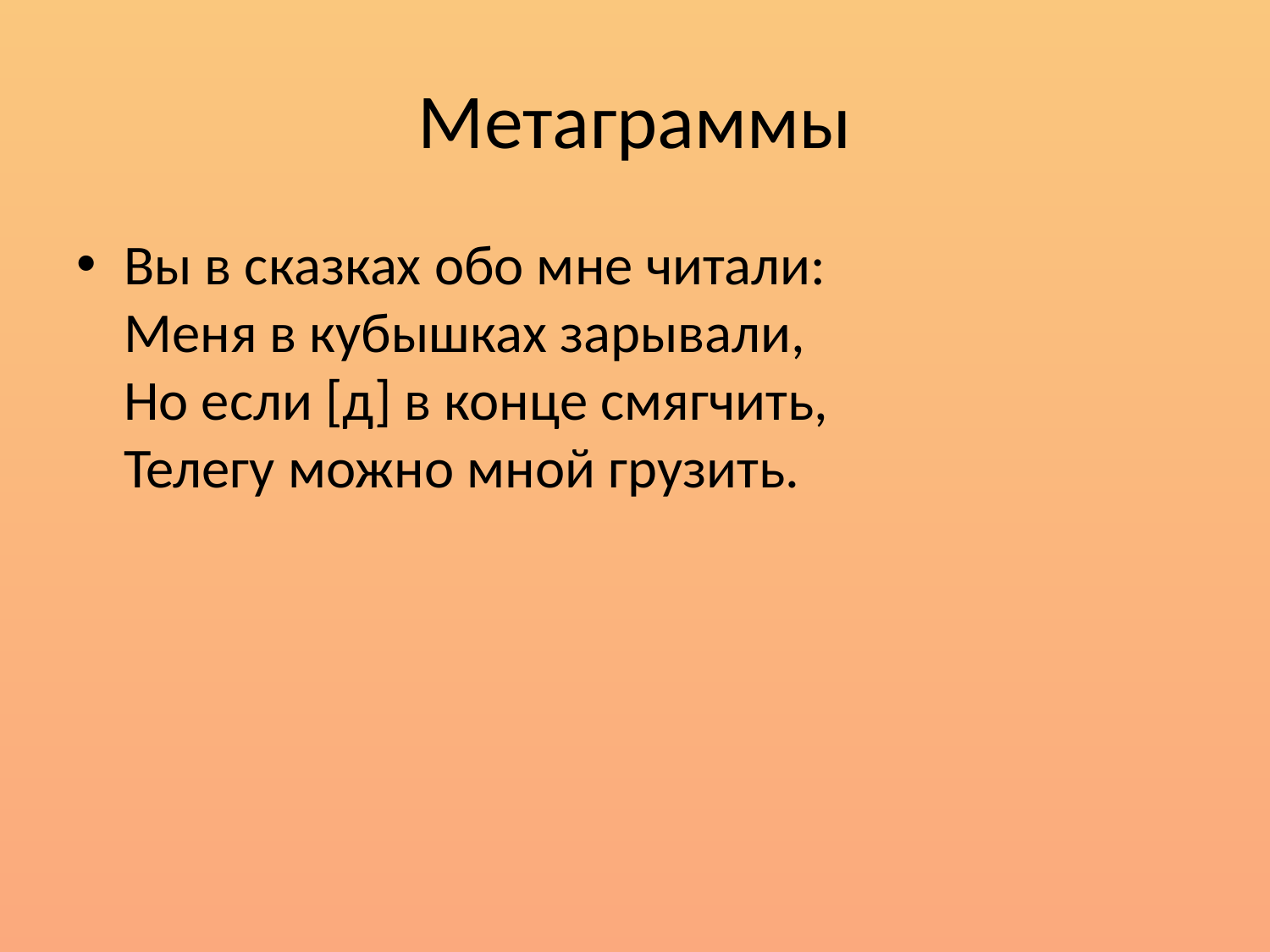

# Метаграммы
Вы в сказках обо мне читали:
Меня в кубышках зарывали,
Но если [д] в конце смягчить,
Телегу можно мной грузить.